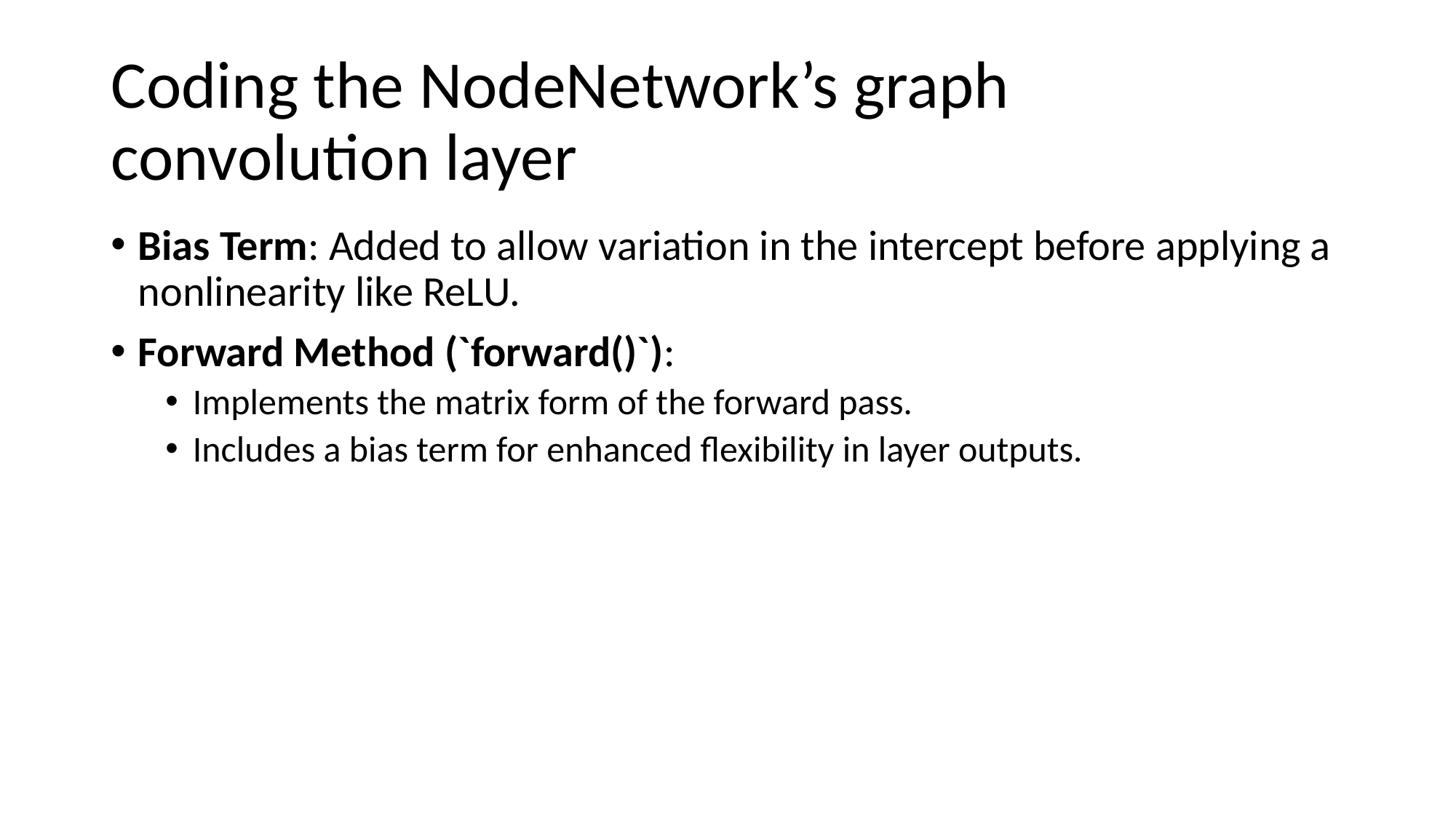

# Coding the NodeNetwork’s graph convolution layer
Bias Term: Added to allow variation in the intercept before applying a nonlinearity like ReLU.
Forward Method (`forward()`):
Implements the matrix form of the forward pass.
Includes a bias term for enhanced flexibility in layer outputs.